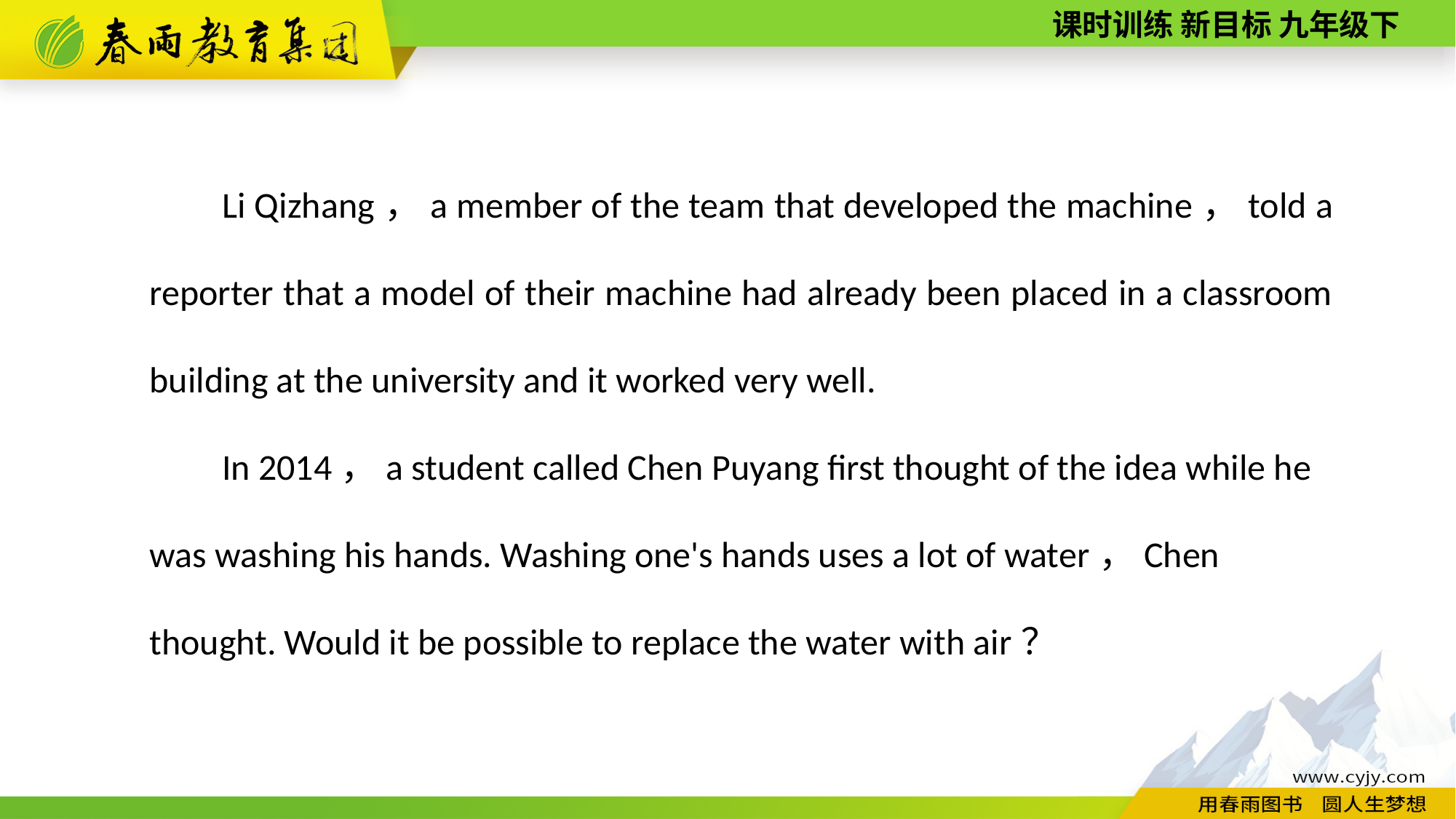

Li Qizhang，a member of the team that developed the machine，told a reporter that a model of their machine had already been placed in a classroom building at the university and it worked very well.
In 2014，a student called Chen Puyang first thought of the idea while he was washing his hands. Washing one's hands uses a lot of water，Chen thought. Would it be possible to replace the water with air？